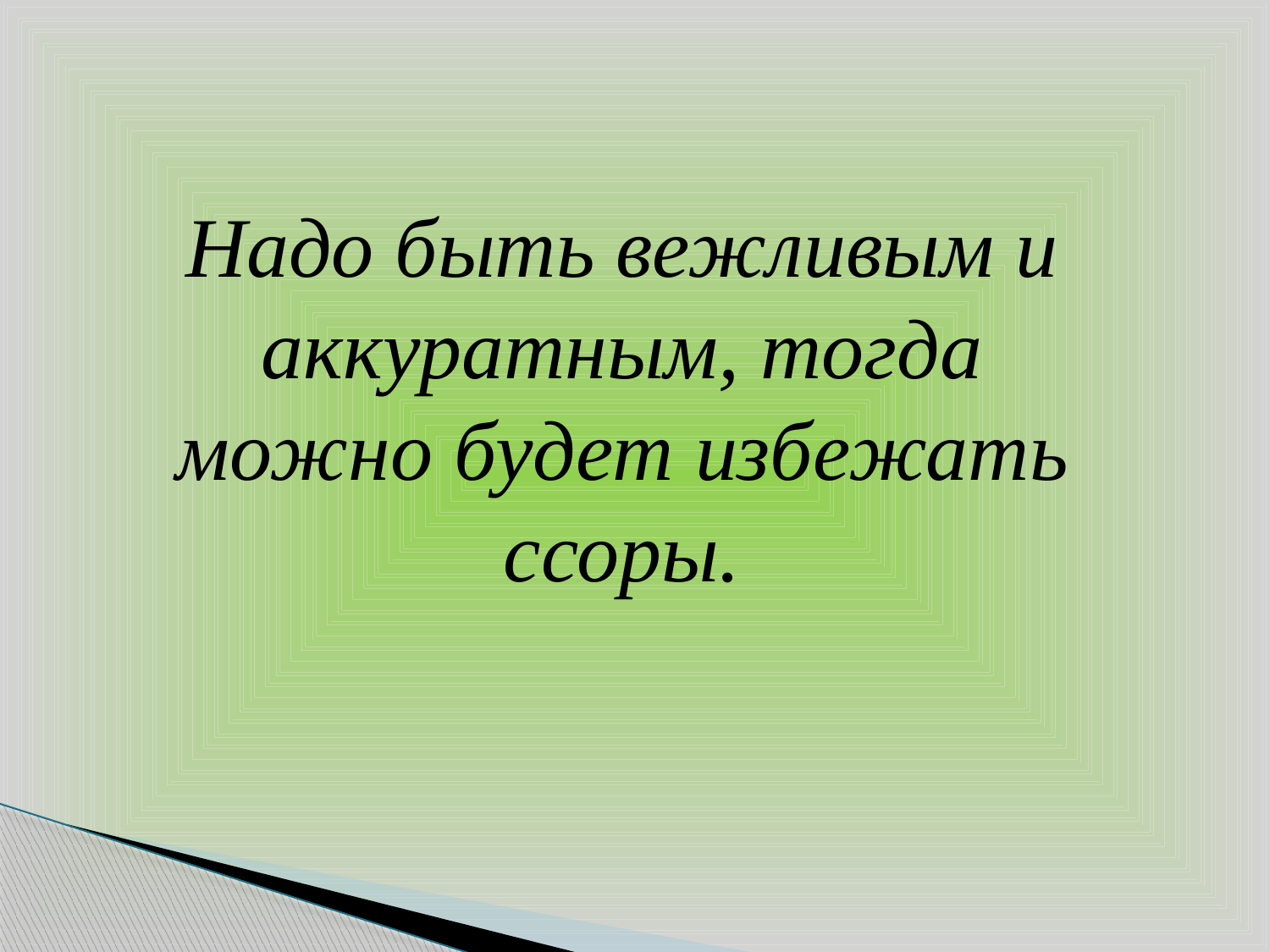

Надо быть вежливым и аккуратным, тогда можно будет избежать ссоры.